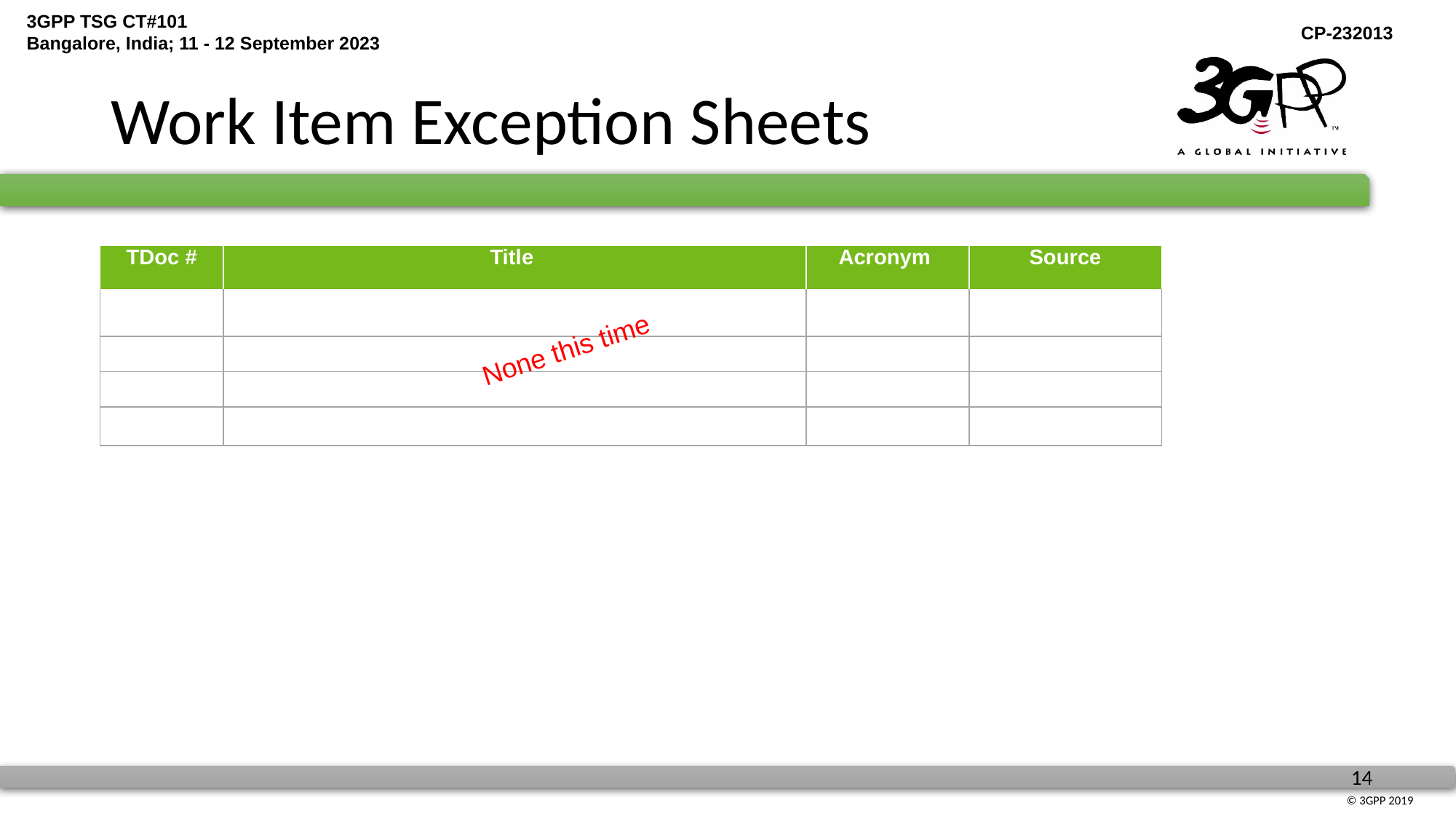

# Work Item Exception Sheets
| TDoc # | Title | Acronym | Source |
| --- | --- | --- | --- |
|  |  |  |  |
|  |  |  |  |
|  |  |  |  |
|  |  |  |  |
None this time